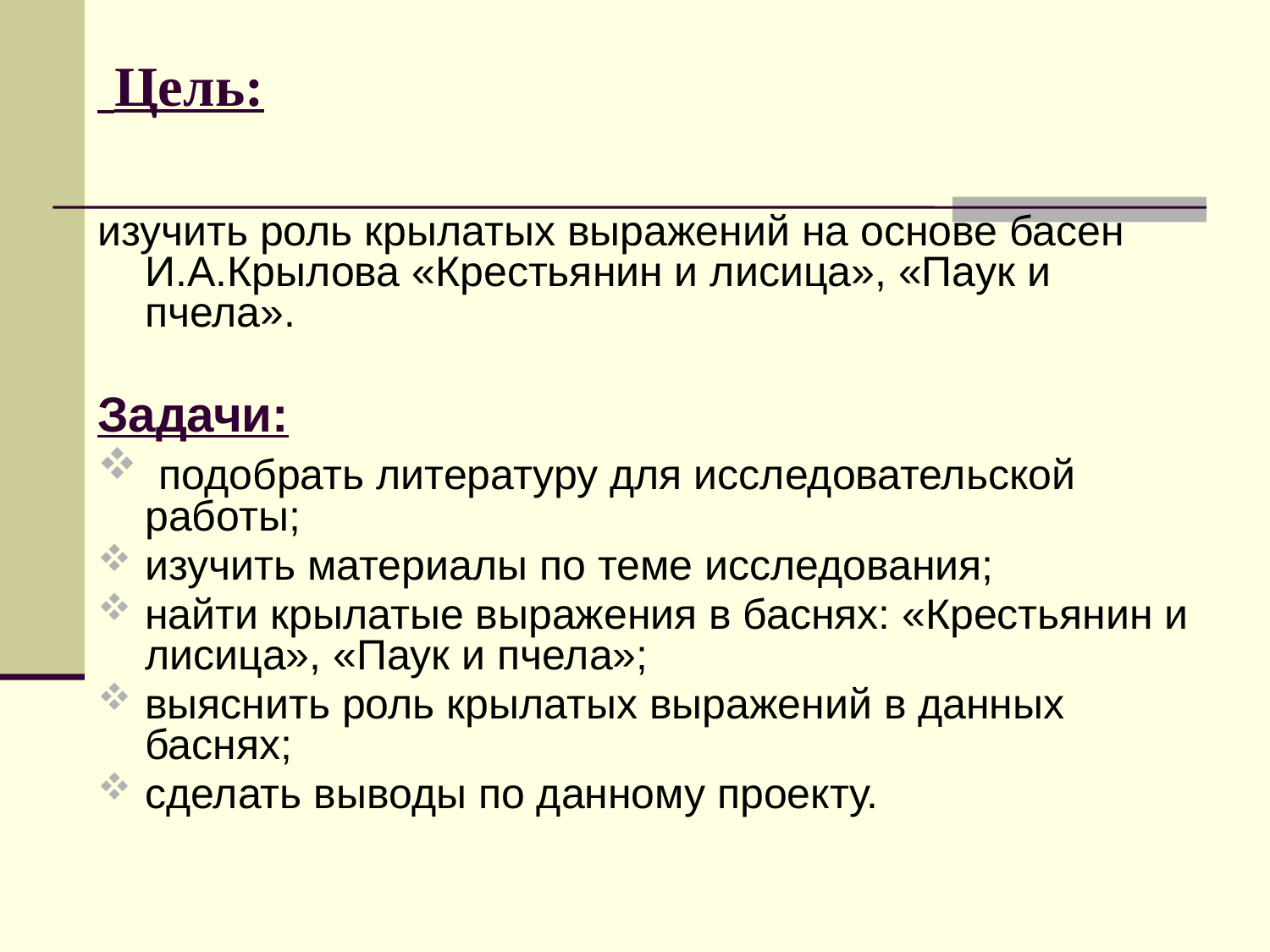

# Цель:

изучить роль крылатых выражений на основе басен И.А.Крылова «Крестьянин и лисица», «Паук и пчела».

Задачи:
 подобрать литературу для исследовательской работы;
изучить материалы по теме исследования;
найти крылатые выражения в баснях: «Крестьянин и лисица», «Паук и пчела»;
выяснить роль крылатых выражений в данных баснях;
сделать выводы по данному проекту.